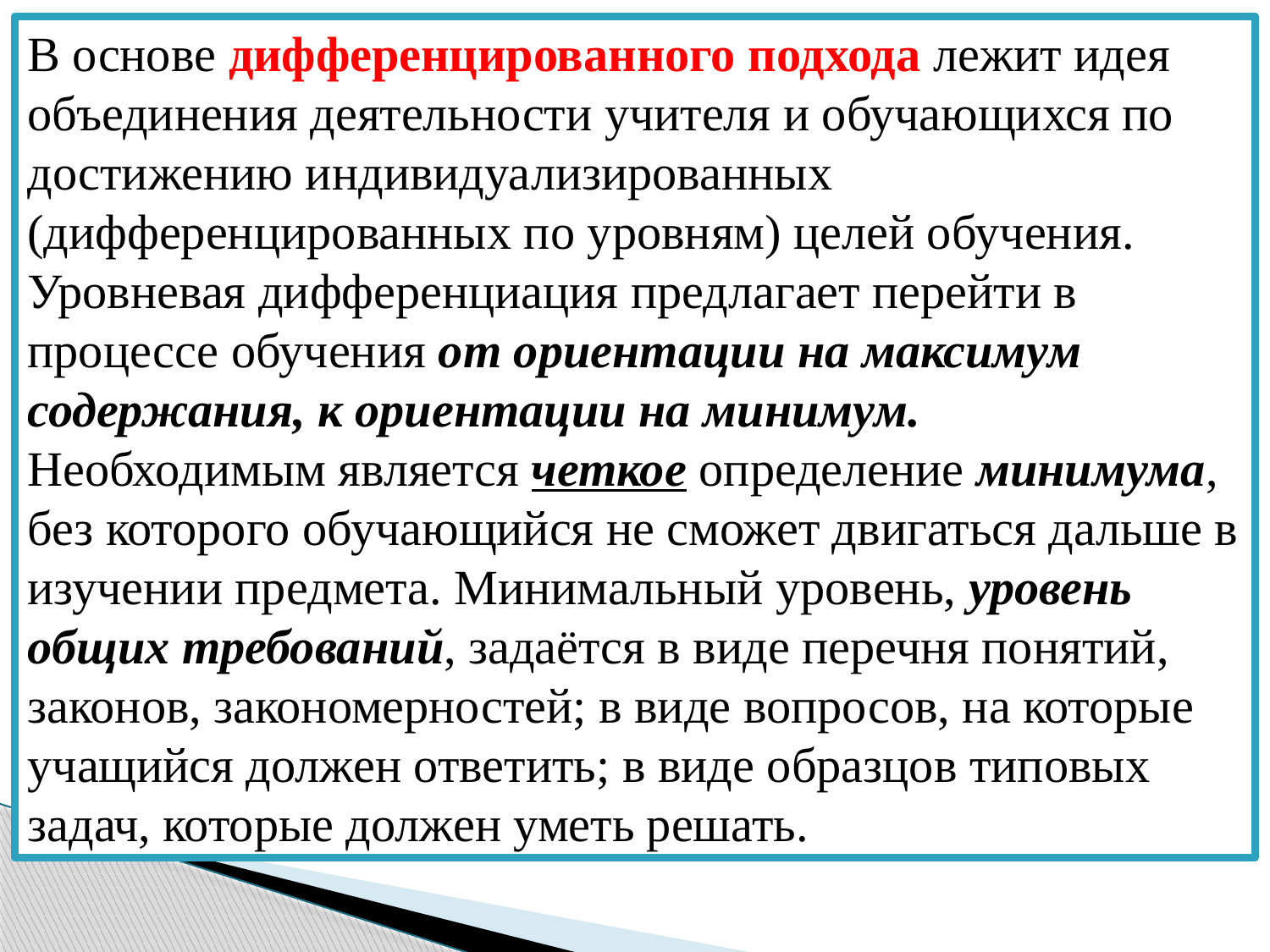

В основе дифференцированного подхода лежит идея объединения деятельности учителя и обучающихся по достижению индивидуализированных (дифференцированных по уровням) целей обучения. Уровневая дифференциация предлагает перейти в процессе обучения от ориентации на максимум содержания, к ориентации на минимум.              Необходимым является четкое определение минимума, без которого обучающийся не сможет двигаться дальше в изучении предмета. Минимальный уровень, уровень общих требований, задаётся в виде перечня понятий, законов, закономерностей; в виде вопросов, на которые учащийся должен ответить; в виде образцов типовых задач, которые должен уметь решать.